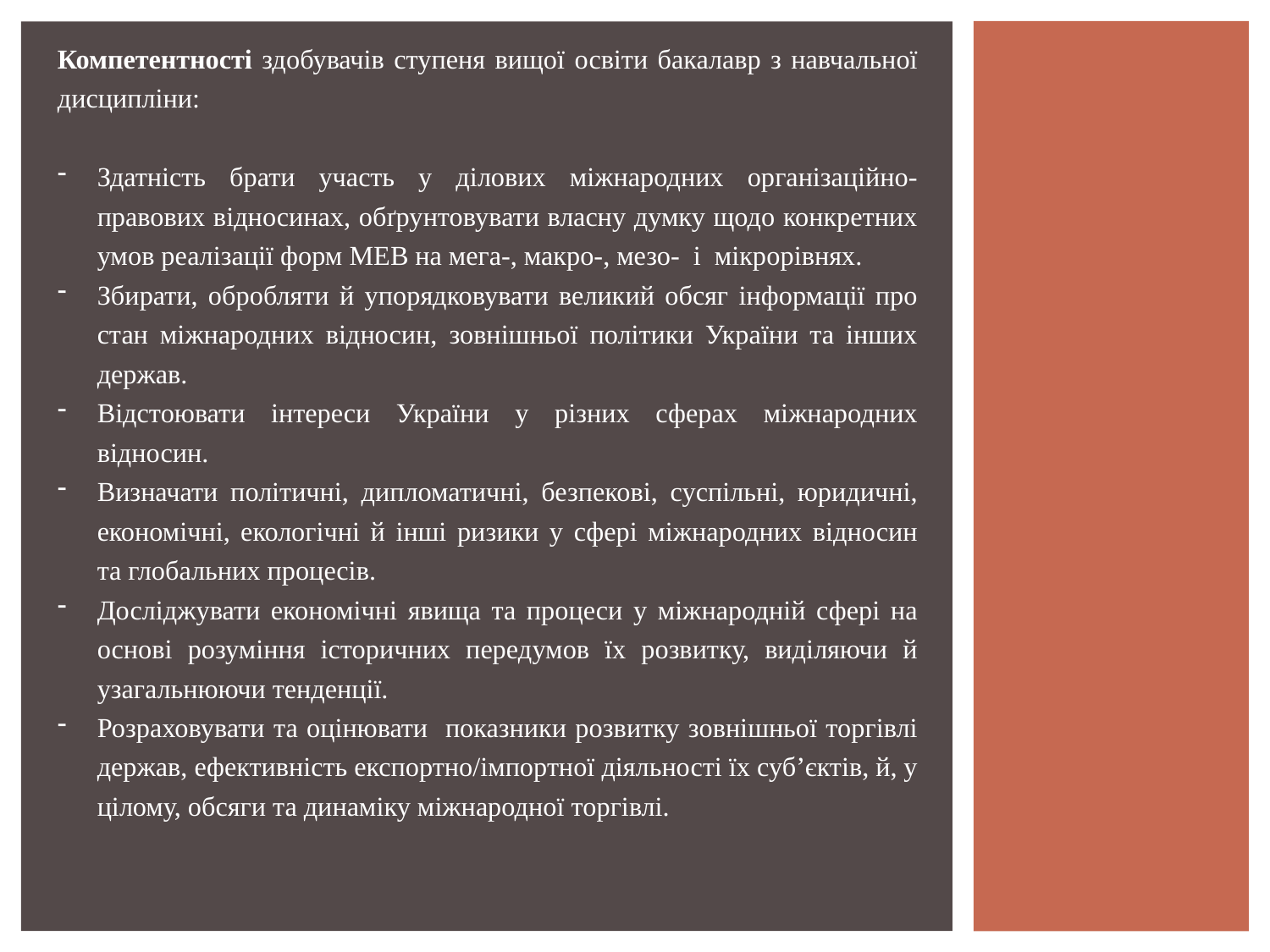

Компетентності здобувачів ступеня вищої освіти бакалавр з навчальної дисципліни:

Здатність брати участь у ділових міжнародних організаційно-правових відносинах, обґрунтовувати власну думку щодо конкретних умов реалізації форм МЕВ на мега-, макро-, мезо-  і  мікрорівнях.
Збирати, обробляти й упорядковувати великий обсяг інформації про стан міжнародних відносин, зовнішньої політики України та інших держав.
Відстоювати інтереси України у різних сферах міжнародних відносин.
Визначати політичні, дипломатичні, безпекові, суспільні, юридичні, економічні, екологічні й інші ризики у сфері міжнародних відносин та глобальних процесів.
Досліджувати економічні явища та процеси у міжнародній сфері на основі розуміння історичних передумов їх розвитку, виділяючи й узагальнюючи тенденції.
Розраховувати та оцінювати  показники розвитку зовнішньої торгівлі держав, ефективність експортно/імпортної діяльності їх суб’єктів, й, у цілому, обсяги та динаміку міжнародної торгівлі.